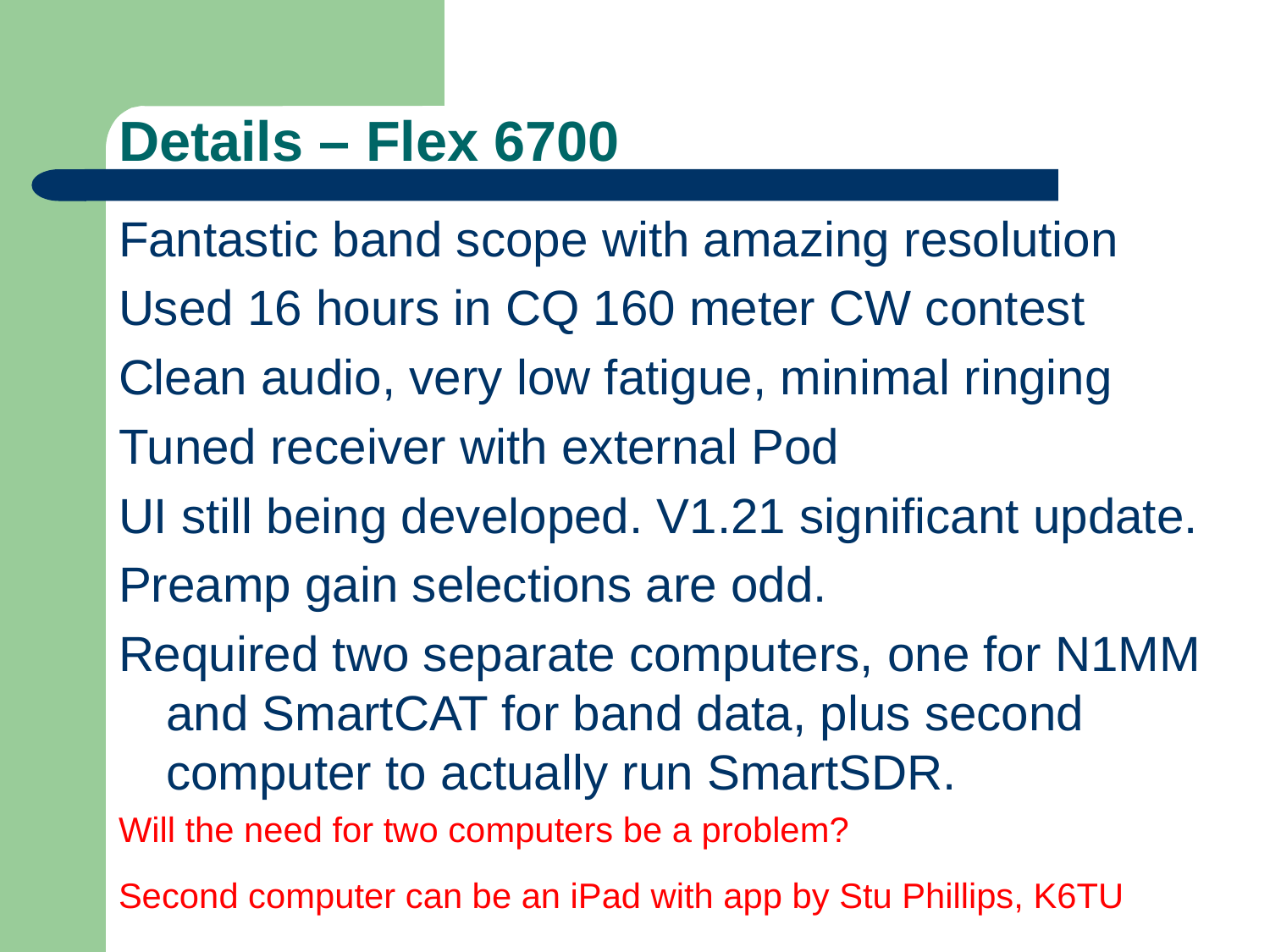

# Details – Flex 6700
Fantastic band scope with amazing resolution
Used 16 hours in CQ 160 meter CW contest
Clean audio, very low fatigue, minimal ringing
Tuned receiver with external Pod
UI still being developed. V1.21 significant update.
Preamp gain selections are odd.
Required two separate computers, one for N1MM and SmartCAT for band data, plus second computer to actually run SmartSDR.
Will the need for two computers be a problem?
Second computer can be an iPad with app by Stu Phillips, K6TU